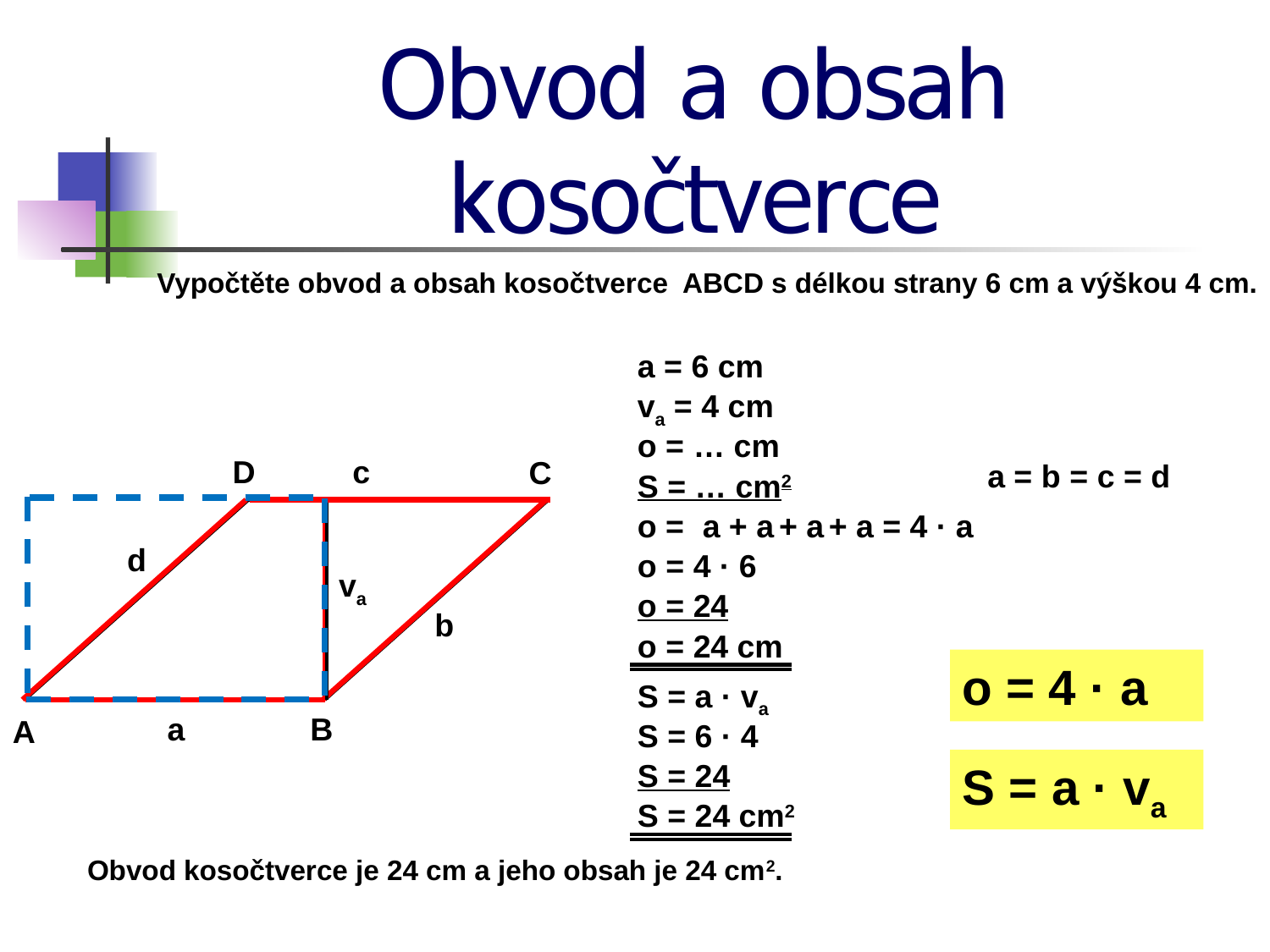

Obvod a obsah kosočtverce
Vypočtěte obvod a obsah kosočtverce  ABCD s délkou strany 6 cm a výškou 4 cm.
a = 6 cm
va = 4 cm
o = … cm
D
c
C
a = b = c = d
S = … cm2
o =
a
+ a
+ a
+ a
= 4 · a
d
o = 4 · 6
va
o = 24
b
o = 24 cm
o = 4 · a
S = a · va
B
a
A
S = 6 · 4
S = 24
S = a · va
S = 24 cm2
Obvod kosočtverce je 24 cm a jeho obsah je 24 cm2.